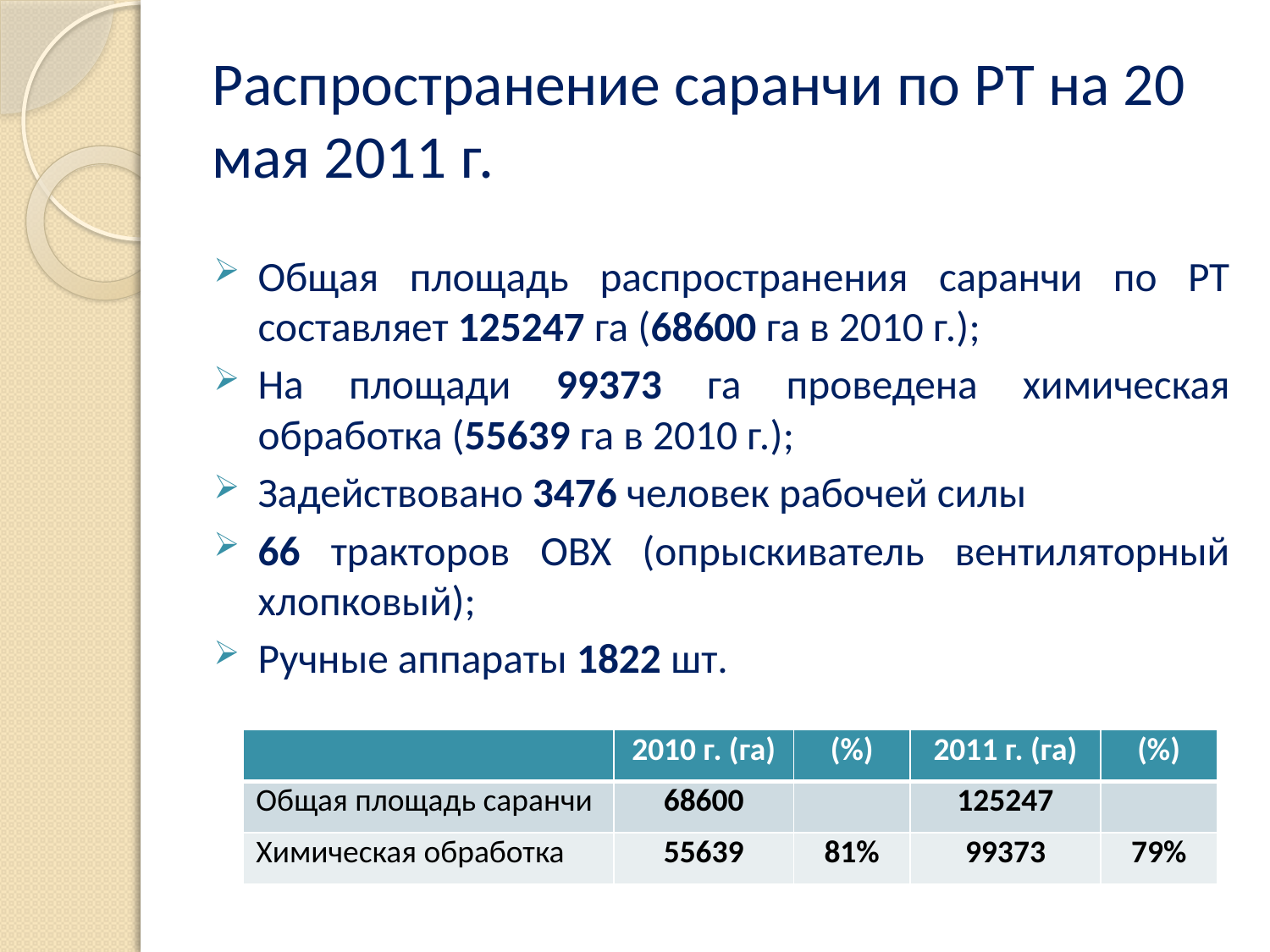

# Распространение саранчи по РТ на 20 мая 2011 г.
Общая площадь распространения саранчи по РТ составляет 125247 га (68600 га в 2010 г.);
На площади 99373 га проведена химическая обработка (55639 га в 2010 г.);
Задействовано 3476 человек рабочей силы
66 тракторов ОВХ (опрыскиватель вентиляторный хлопковый);
Ручные аппараты 1822 шт.
|  | 2010 г. (га) | (%) | 2011 г. (га) | (%) |
| --- | --- | --- | --- | --- |
| Общая площадь саранчи | 68600 |  | 125247 |  |
| Химическая обработка | 55639 | 81% | 99373 | 79% |